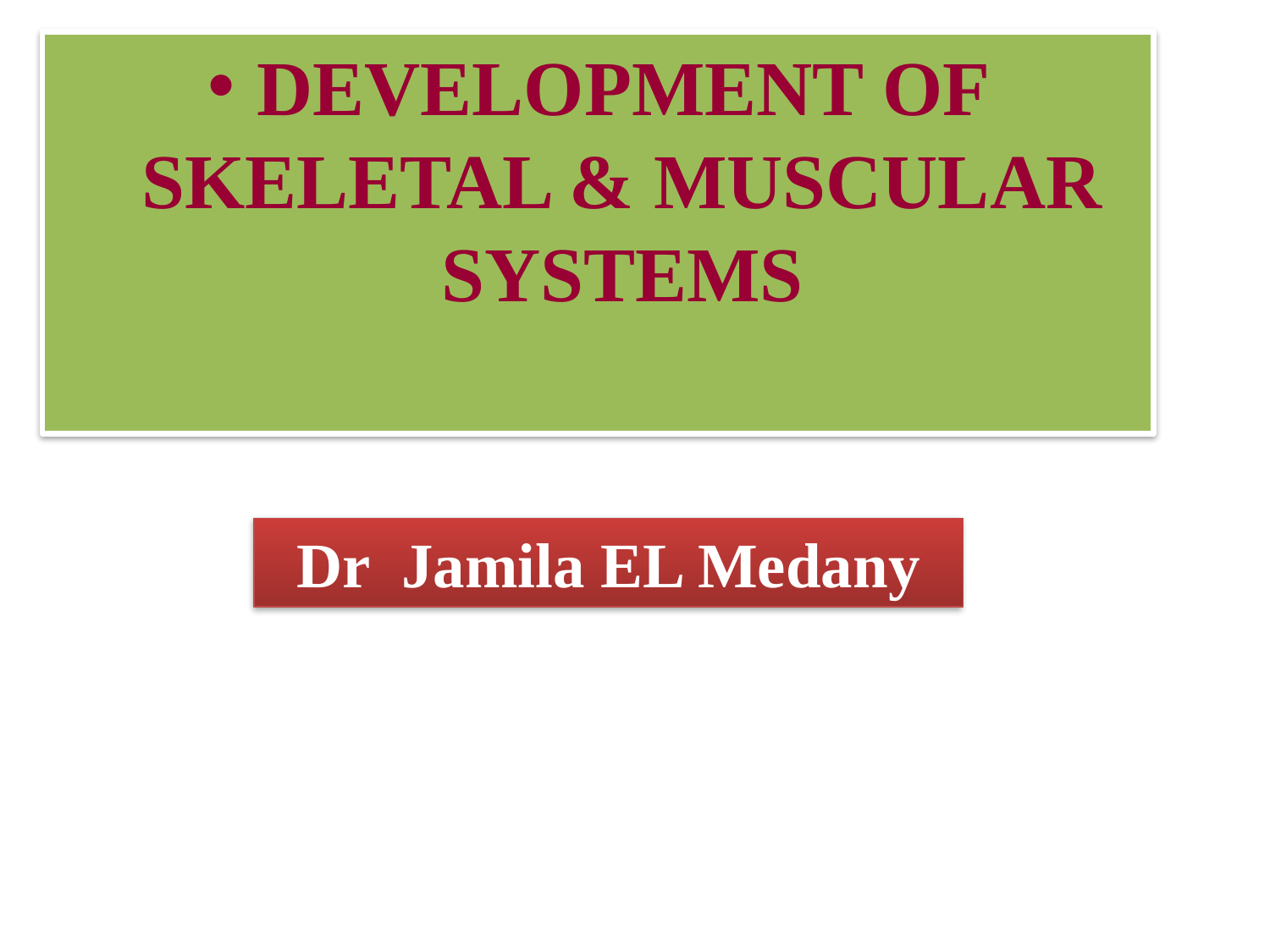

DEVELOPMENT OF SKELETAL & MUSCULAR SYSTEMS
Dr  Jamila EL Medany